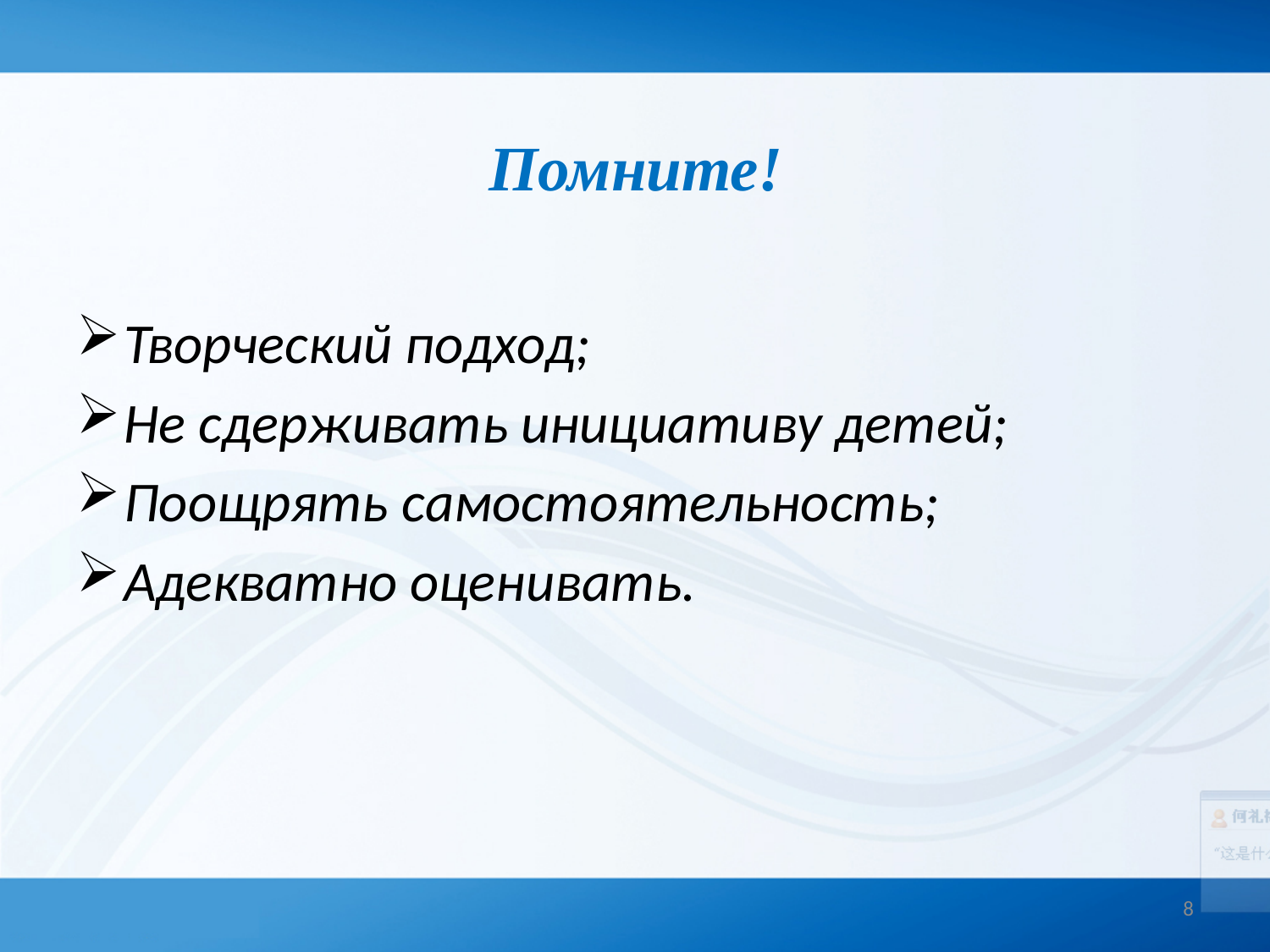

# Помните!

Творческий подход;
Не сдерживать инициативу детей;
Поощрять самостоятельность;
Адекватно оценивать.

8